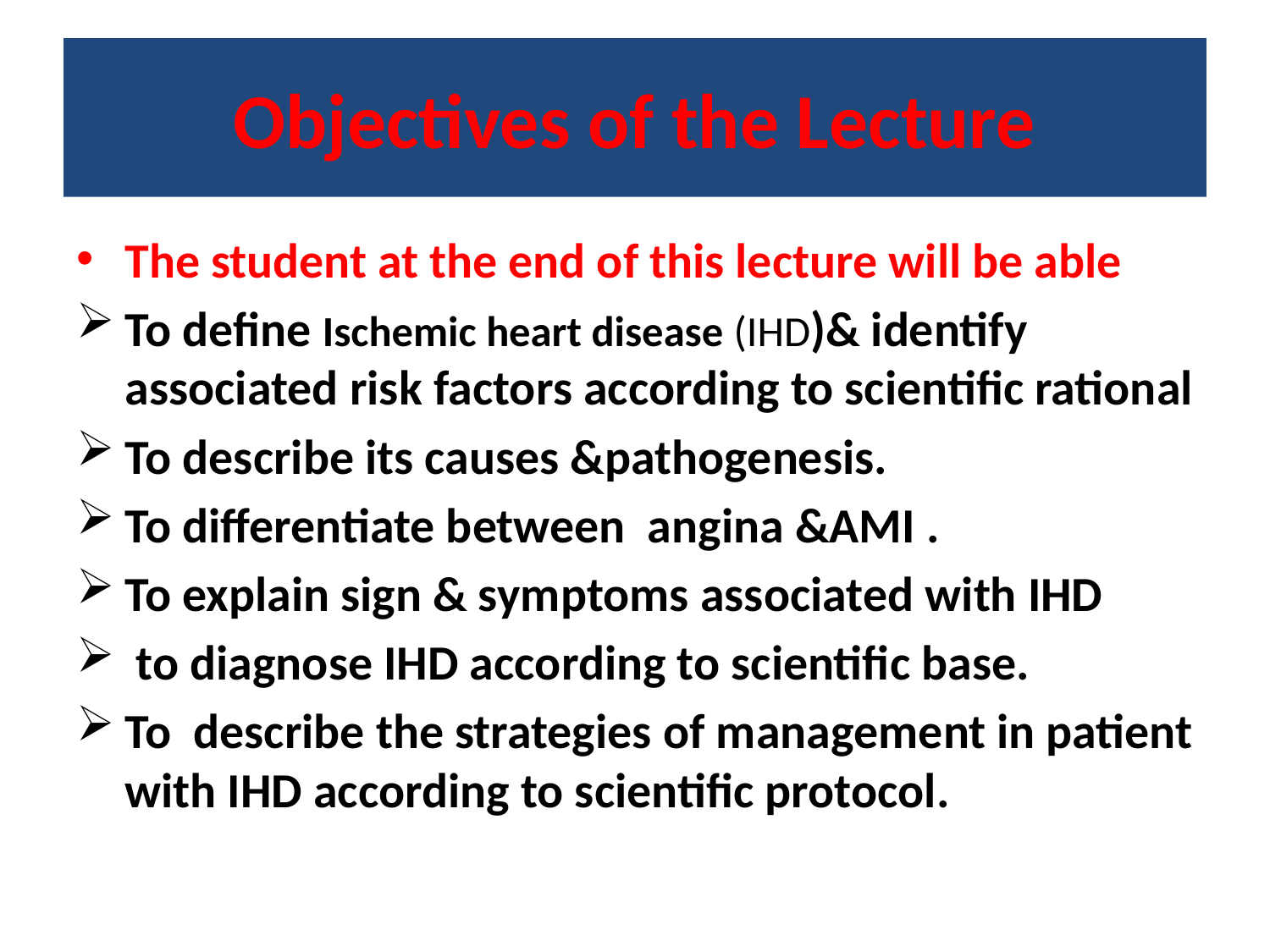

# Objectives of the Lecture
The student at the end of this lecture will be able
To define Ischemic heart disease (IHD)& identify associated risk factors according to scientific rational
To describe its causes &pathogenesis.
To differentiate between  angina &AMI .
To explain sign & symptoms associated with IHD
 to diagnose IHD according to scientific base.
To  describe the strategies of management in patient with IHD according to scientific protocol.